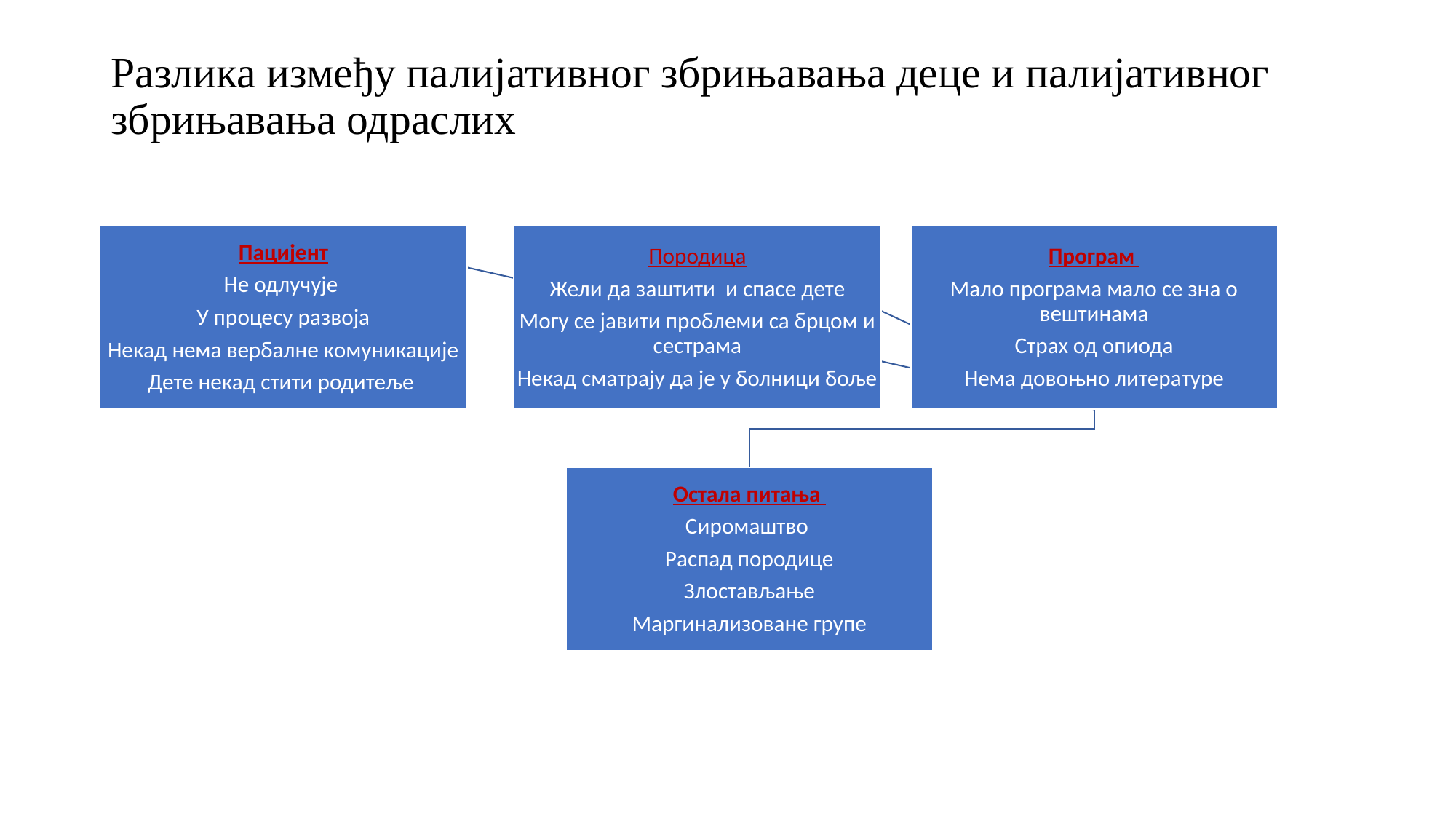

# Разлика између палијативног збрињавања деце и палијативног збрињавања одраслих
Програм
Мало програма мало се зна о вештинама
Страх од опиода
Нема довоњно литературе
Пацијент
Не одлучује
У процесу развоја
Некад нема вербалне комуникације
Дете некад стити родитеље
Породица
Жели да заштити  и спасе дете
Могу се јавити проблеми са брцом и сестрама
Некад сматрају да је у болници боље
Остала питања
Сиромаштво
Распад породице
Злостављање
Маргинализоване групе